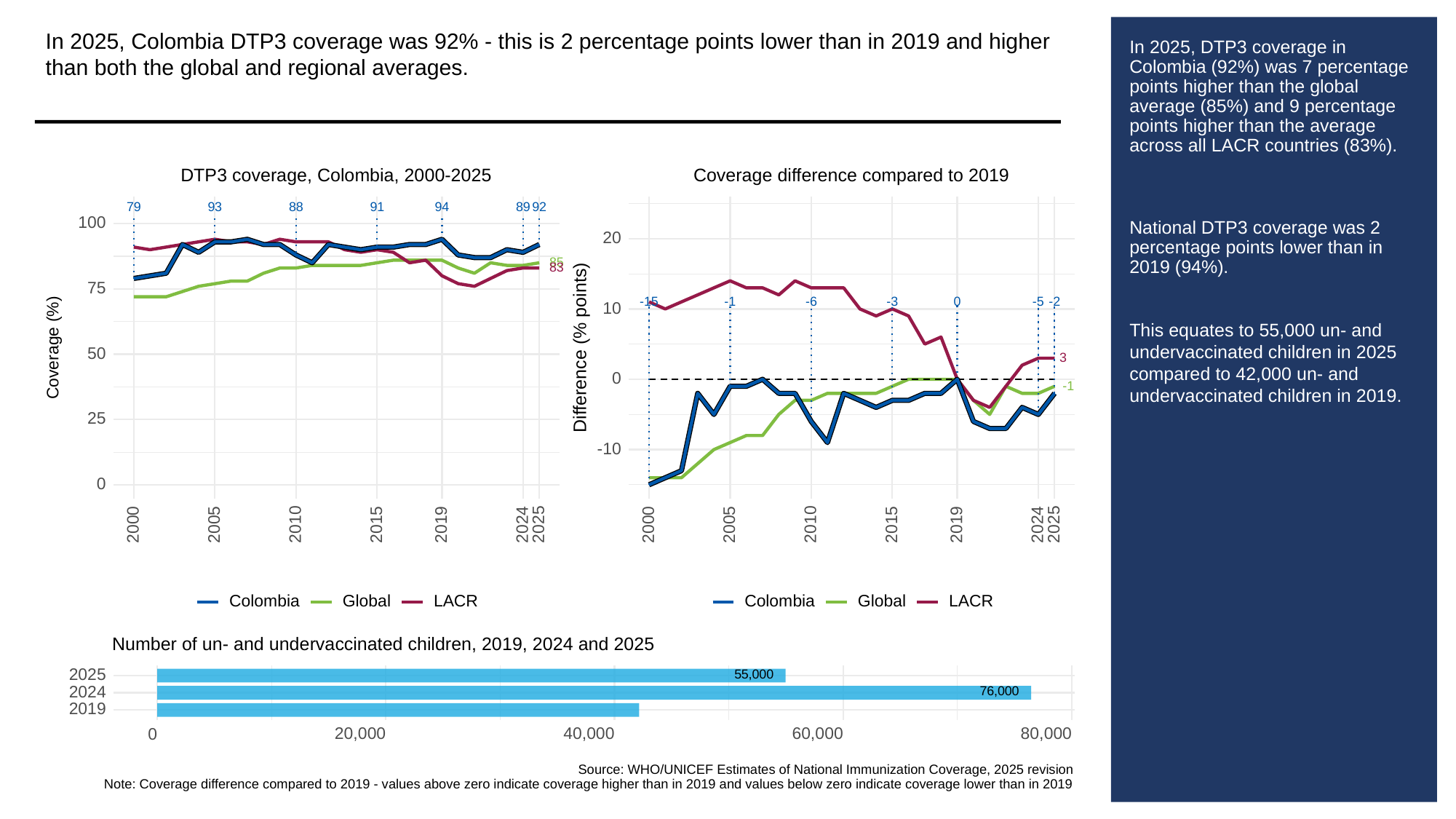

In 2025, Colombia DTP3 coverage was 92% - this is 2 percentage points lower than in 2019 and higher than both the global and regional averages.
# In 2025, DTP3 coverage in Colombia (92%) was 7 percentage points higher than the global average (85%) and 9 percentage points higher than the average across all LACR countries (83%).

National DTP3 coverage was 2 percentage points lower than in 2019 (94%).

This equates to 55,000 un- and undervaccinated children in 2025 compared to 42,000 un- and undervaccinated children in 2019.

DTP3 coverage, Colombia, 2000-2025
Coverage difference compared to 2019

93
79
88
91
94
89
92

100

20

85

83

75

-3
-15
-6
0
-1
-2
-5
10

Difference (% points)
Coverage (%)

50
3

0

-1

25

-10

0

2000
2005
2010
2015
2019
2024
2025
2000
2005
2010
2015
2019
2024
2025
Colombia
Global
LACR
Colombia
Global
LACR

Number of un- and undervaccinated children, 2019, 2024 and 2025

55,000
2025

76,000
2024

2019

20,000
40,000
60,000
80,000
0
Source: WHO/UNICEF Estimates of National Immunization Coverage, 2025 revision
Note: Coverage difference compared to 2019 - values above zero indicate coverage higher than in 2019 and values below zero indicate coverage lower than in 2019